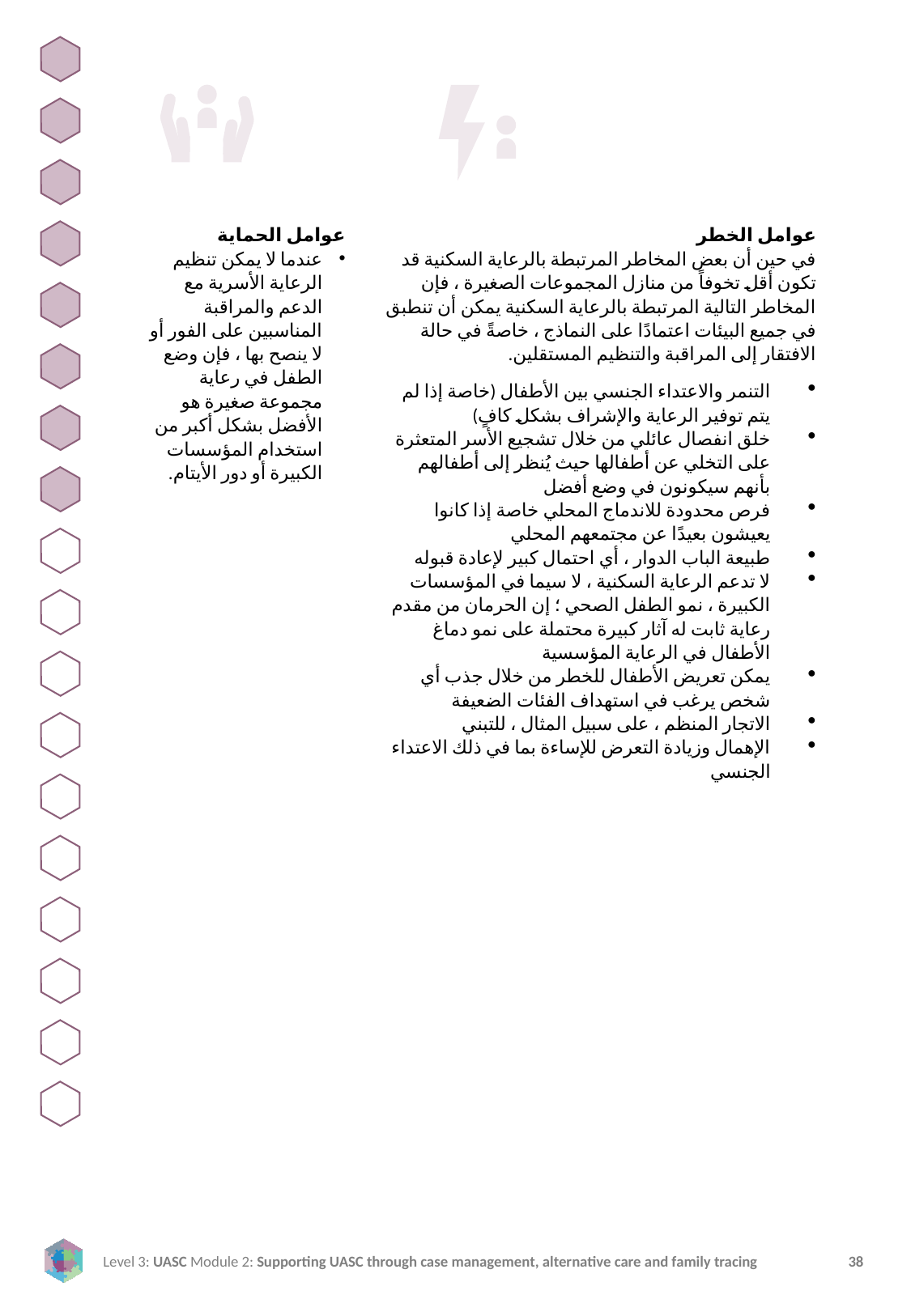

عوامل الحماية
عندما لا يمكن تنظيم الرعاية الأسرية مع الدعم والمراقبة المناسبين على الفور أو لا ينصح بها ، فإن وضع الطفل في رعاية مجموعة صغيرة هو الأفضل بشكل أكبر من استخدام المؤسسات الكبيرة أو دور الأيتام.
عوامل الخطر
في حين أن بعض المخاطر المرتبطة بالرعاية السكنية قد تكون أقل تخوفاً من منازل المجموعات الصغيرة ، فإن المخاطر التالية المرتبطة بالرعاية السكنية يمكن أن تنطبق في جميع البيئات اعتمادًا على النماذج ، خاصةً في حالة الافتقار إلى المراقبة والتنظيم المستقلين.
التنمر والاعتداء الجنسي بين الأطفال (خاصة إذا لم يتم توفير الرعاية والإشراف بشكل كافٍ)
خلق انفصال عائلي من خلال تشجيع الأسر المتعثرة على التخلي عن أطفالها حيث يُنظر إلى أطفالهم بأنهم سيكونون في وضع أفضل
فرص محدودة للاندماج المحلي خاصة إذا كانوا يعيشون بعيدًا عن مجتمعهم المحلي
طبيعة الباب الدوار ، أي احتمال كبير لإعادة قبوله
لا تدعم الرعاية السكنية ، لا سيما في المؤسسات الكبيرة ، نمو الطفل الصحي ؛ إن الحرمان من مقدم رعاية ثابت له آثار كبيرة محتملة على نمو دماغ الأطفال في الرعاية المؤسسية
يمكن تعريض الأطفال للخطر من خلال جذب أي شخص يرغب في استهداف الفئات الضعيفة
الاتجار المنظم ، على سبيل المثال ، للتبني
الإهمال وزيادة التعرض للإساءة بما في ذلك الاعتداء الجنسي